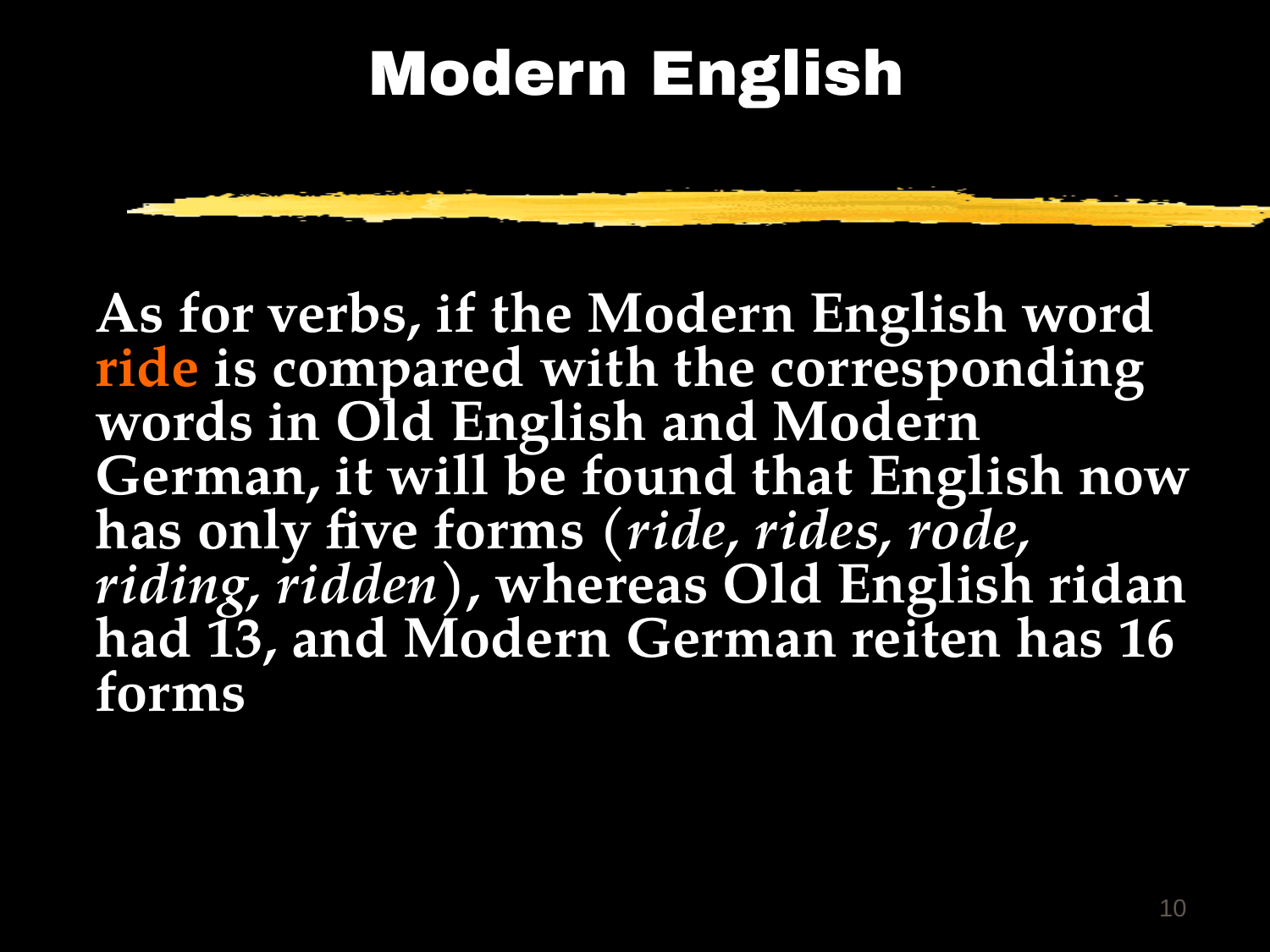

# Modern English
	As for verbs, if the Modern English word ride is compared with the corresponding words in Old English and Modern German, it will be found that English now has only five forms (ride, rides, rode, riding, ridden), whereas Old English ridan had 13, and Modern German reiten has 16 forms
10